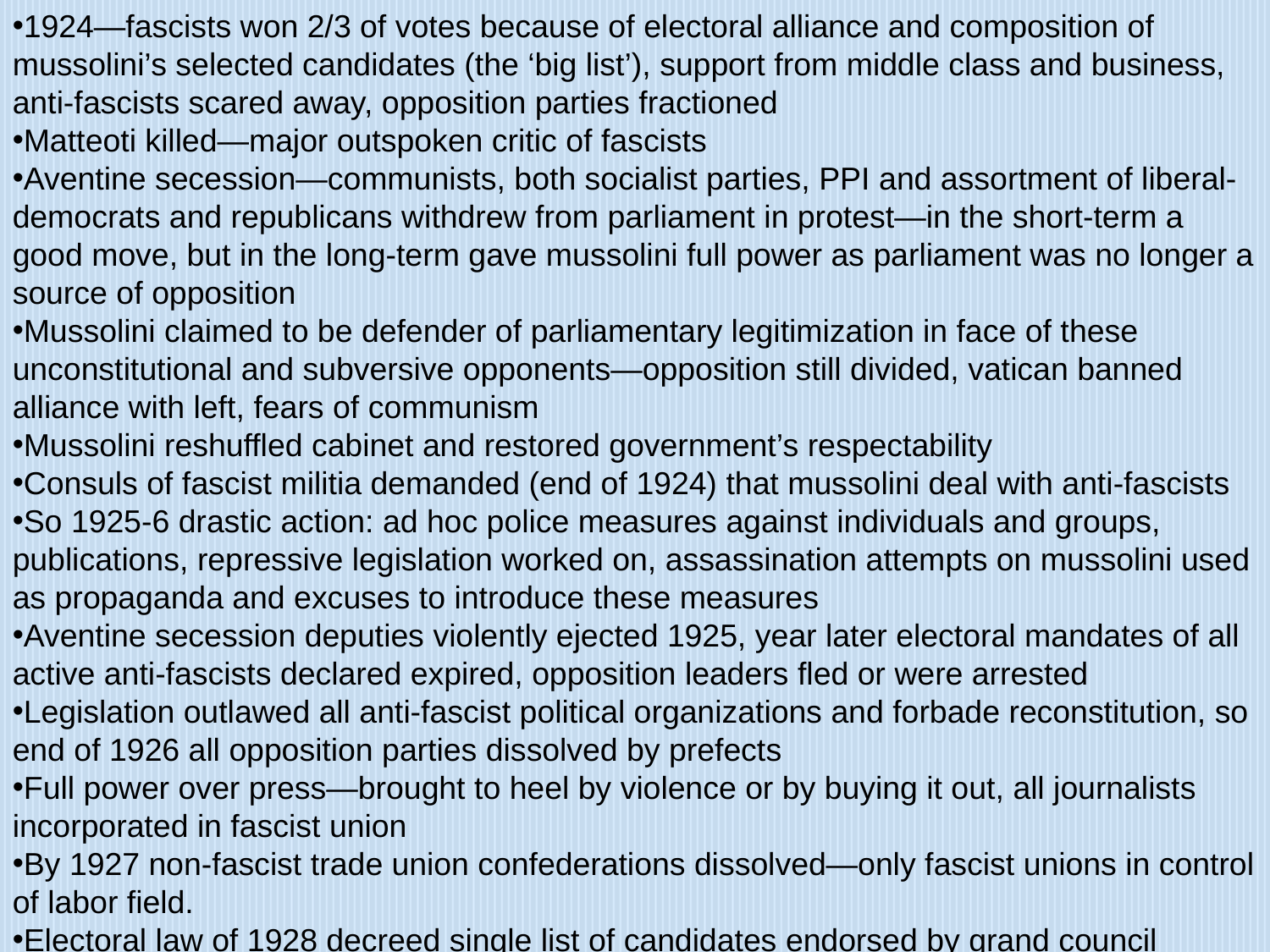

1924—fascists won 2/3 of votes because of electoral alliance and composition of mussolini’s selected candidates (the ‘big list’), support from middle class and business, anti-fascists scared away, opposition parties fractioned
Matteoti killed—major outspoken critic of fascists
Aventine secession—communists, both socialist parties, PPI and assortment of liberal-democrats and republicans withdrew from parliament in protest—in the short-term a good move, but in the long-term gave mussolini full power as parliament was no longer a source of opposition
Mussolini claimed to be defender of parliamentary legitimization in face of these unconstitutional and subversive opponents—opposition still divided, vatican banned alliance with left, fears of communism
Mussolini reshuffled cabinet and restored government’s respectability
Consuls of fascist militia demanded (end of 1924) that mussolini deal with anti-fascists
So 1925-6 drastic action: ad hoc police measures against individuals and groups, publications, repressive legislation worked on, assassination attempts on mussolini used as propaganda and excuses to introduce these measures
Aventine secession deputies violently ejected 1925, year later electoral mandates of all active anti-fascists declared expired, opposition leaders fled or were arrested
Legislation outlawed all anti-fascist political organizations and forbade reconstitution, so end of 1926 all opposition parties dissolved by prefects
Full power over press—brought to heel by violence or by buying it out, all journalists incorporated in fascist union
By 1927 non-fascist trade union confederations dissolved—only fascist unions in control of labor field.
Electoral law of 1928 decreed single list of candidates endorsed by grand council